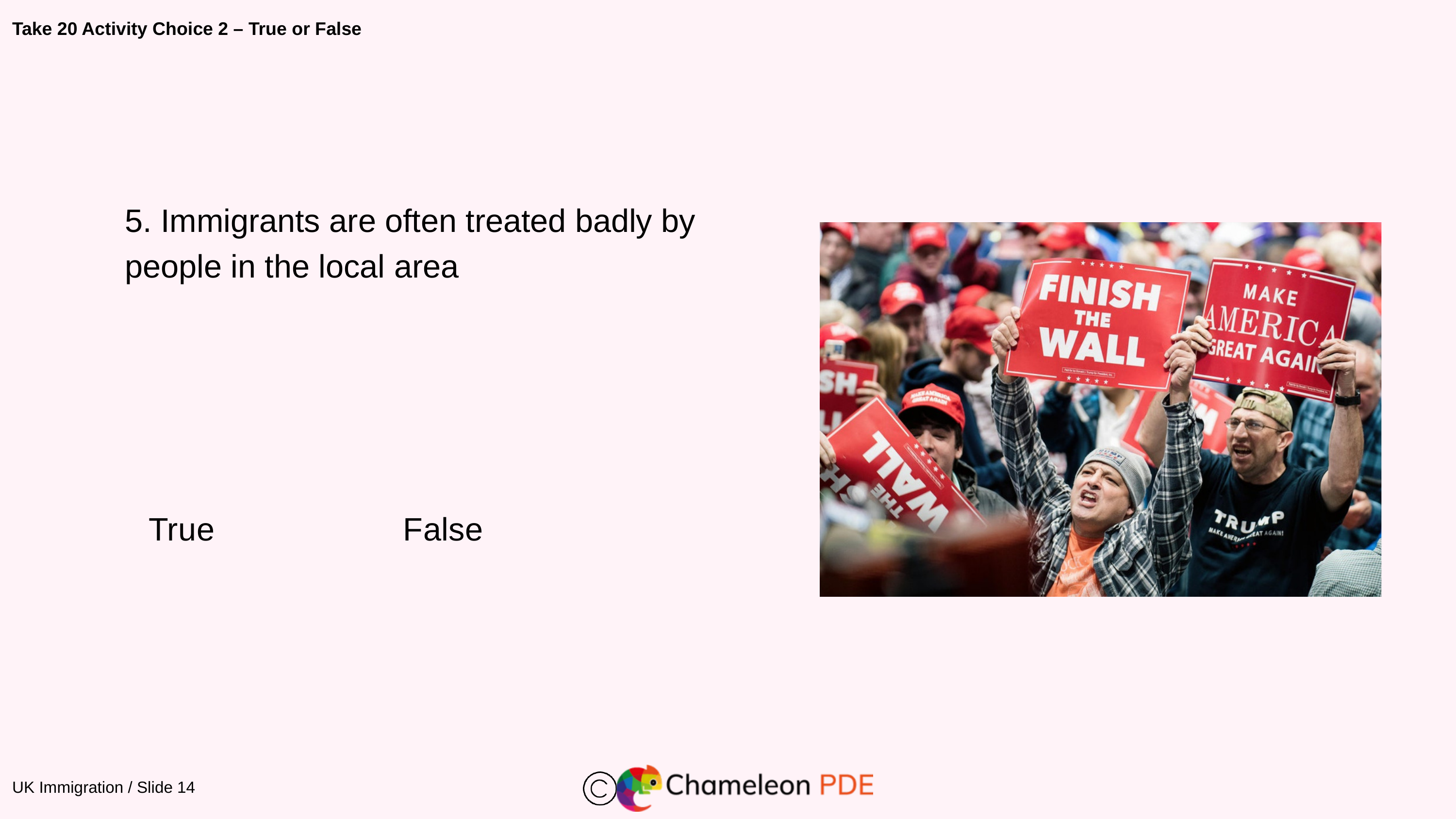

Take 20 Activity Choice 2 – True or False

5. Immigrants are often treated badly by people in the local area

True

False

UK Immigration / Slide 14